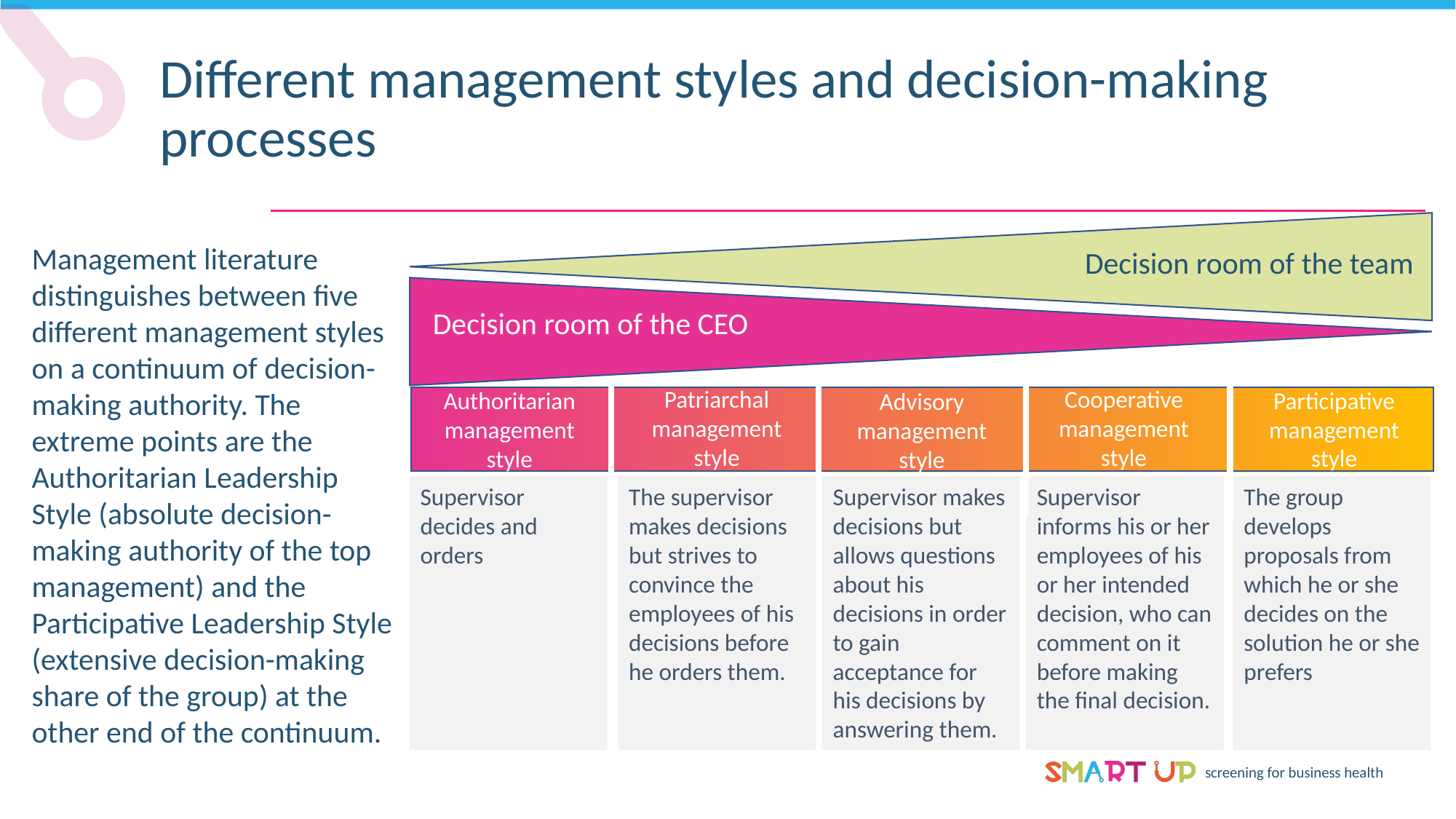

Different management styles and decision-making processes
Management literature distinguishes between five different management styles on a continuum of decision-making authority. The extreme points are the Authoritarian Leadership Style (absolute decision-making authority of the top management) and the Participative Leadership Style (extensive decision-making share of the group) at the other end of the continuum.
Decision room of the team
Decision room of the CEO
Patriarchal management style
Cooperative management style
Participative management style
Charismatic management style
Authoritarian management style

Charismatic management style
Advisory management style
Charismatic management style
Charismatic management style
Charismatic management style
Supervisor decides and orders
The supervisor makes decisions but strives to convince the employees of his decisions before he orders them.
Supervisor makes decisions but allows questions about his decisions in order to gain acceptance for his decisions by answering them.
Supervisor informs his or her employees of his or her intended decision, who can comment on it before making the final decision.
The group develops proposals from which he or she decides on the solution he or she prefers